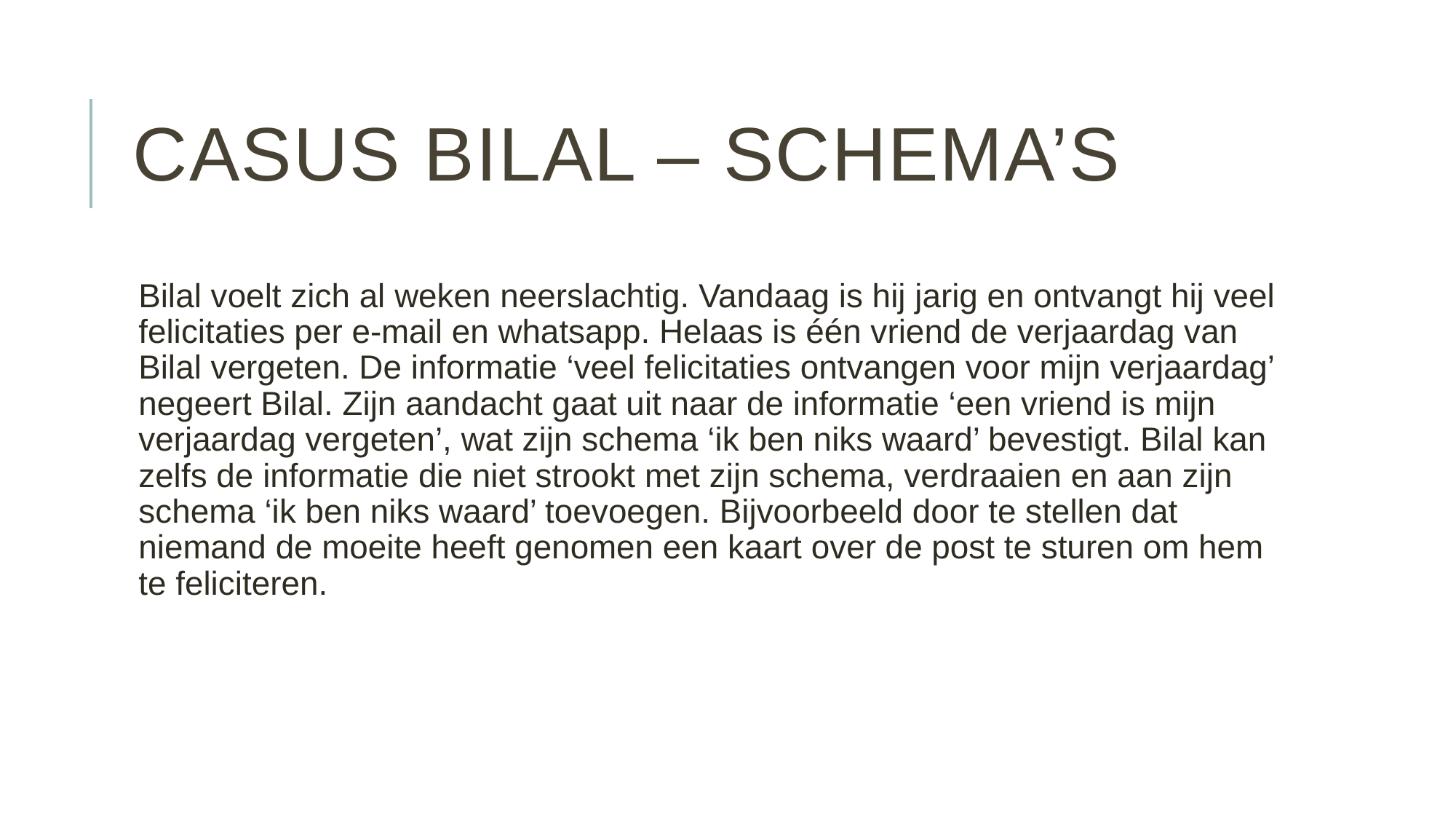

# Casus Bilal – Schema’s
Bilal voelt zich al weken neerslachtig. Vandaag is hij jarig en ontvangt hij veel felicitaties per e-mail en whatsapp. Helaas is één vriend de verjaardag van Bilal vergeten. De informatie ‘veel felicitaties ontvangen voor mijn verjaardag’ negeert Bilal. Zijn aandacht gaat uit naar de informatie ‘een vriend is mijn verjaardag vergeten’, wat zijn schema ‘ik ben niks waard’ bevestigt. Bilal kan zelfs de informatie die niet strookt met zijn schema, verdraaien en aan zijn schema ‘ik ben niks waard’ toevoegen. Bijvoorbeeld door te stellen dat niemand de moeite heeft genomen een kaart over de post te sturen om hem te feliciteren.